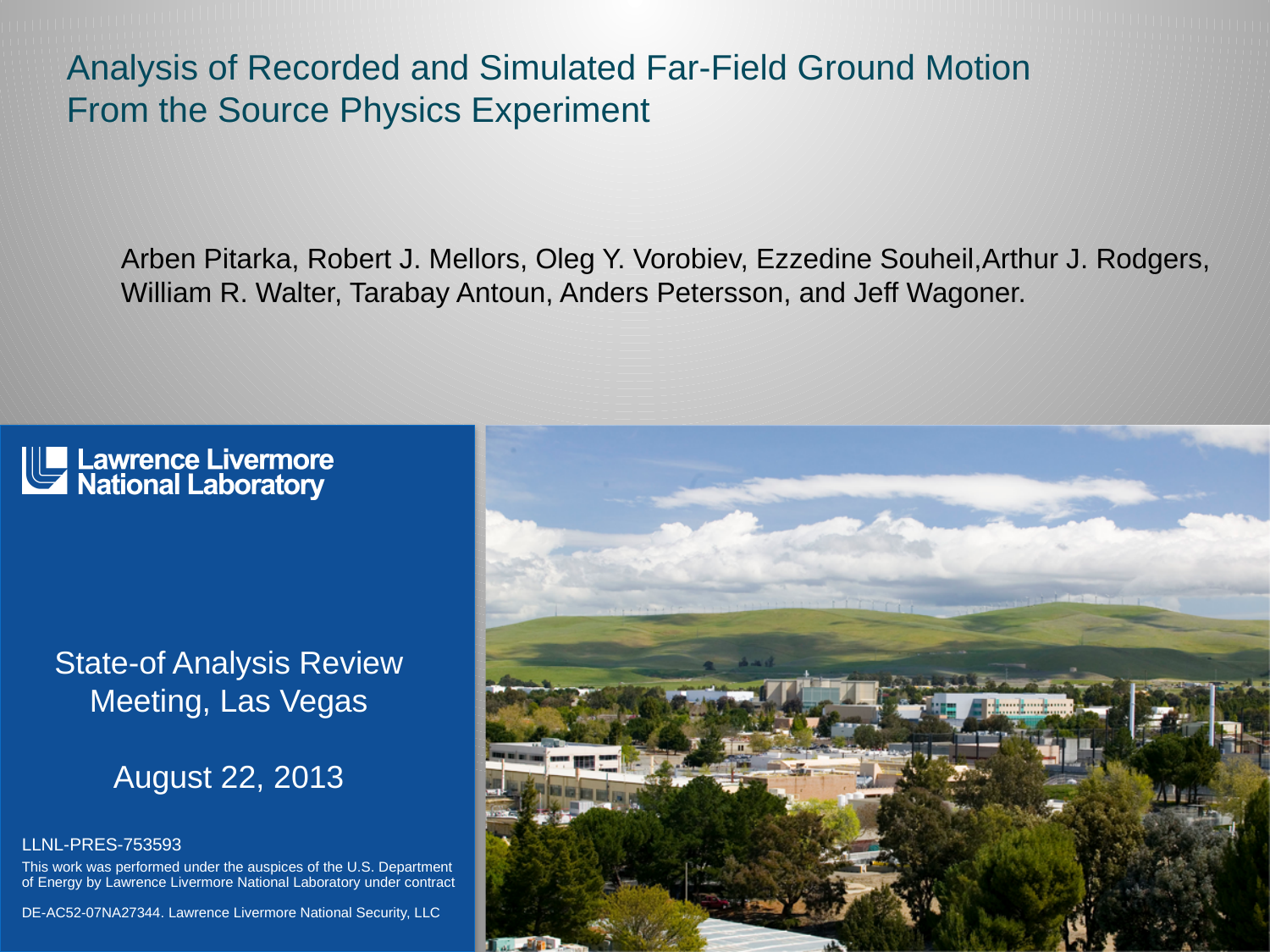

Analysis of Recorded and Simulated Far-Field Ground Motion
From the Source Physics Experiment
Arben Pitarka, Robert J. Mellors, Oleg Y. Vorobiev, Ezzedine Souheil,Arthur J. Rodgers,
William R. Walter, Tarabay Antoun, Anders Petersson, and Jeff Wagoner.

State-of Analysis Review Meeting, Las Vegas

August 22, 2013